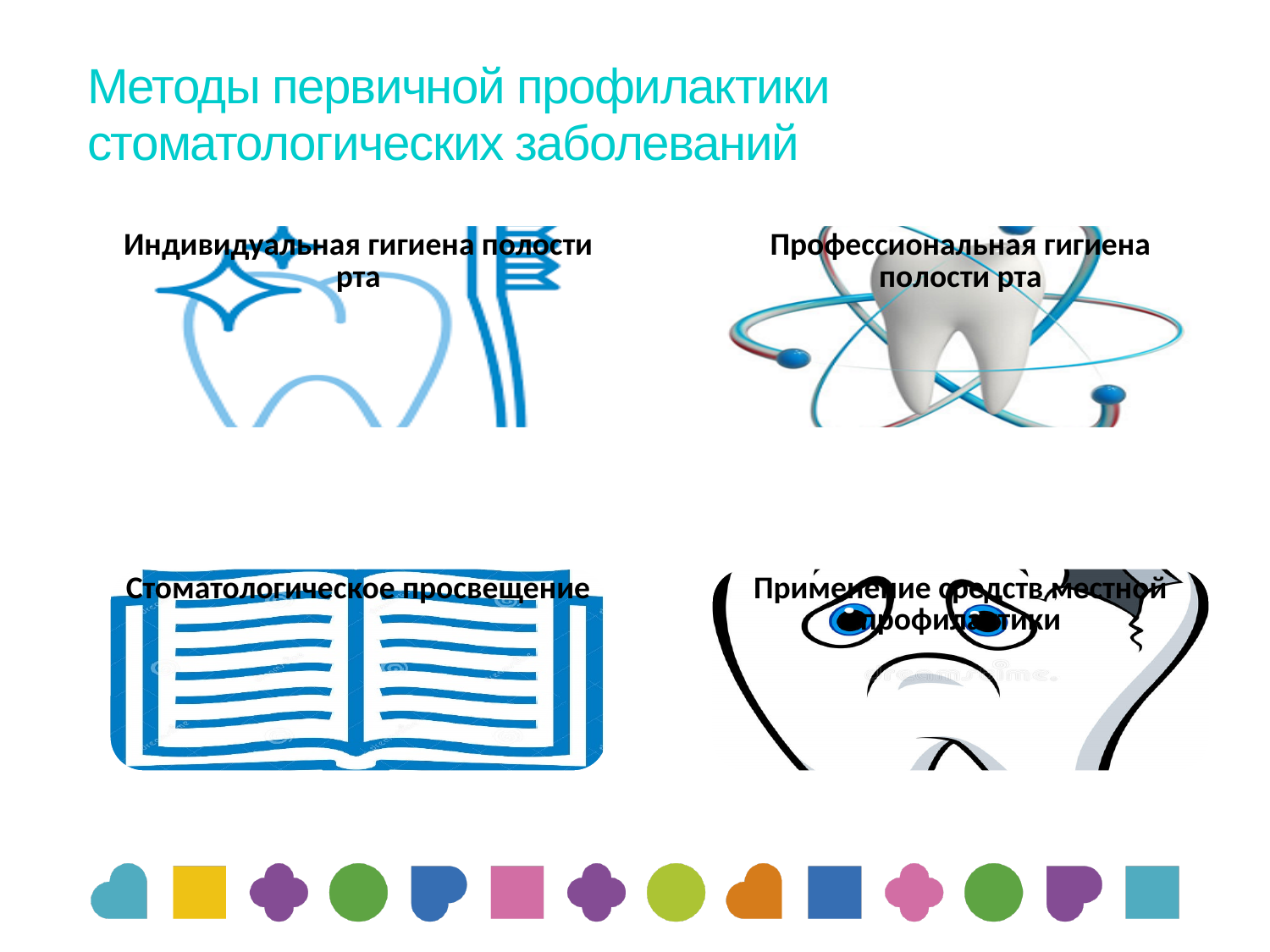

# Методы первичной профилактики стоматологических заболеваний
Индивидуальная гигиена полости рта
Профессиональная гигиена полости рта
Стоматологическое просвещение
Применение средств местной профилактики